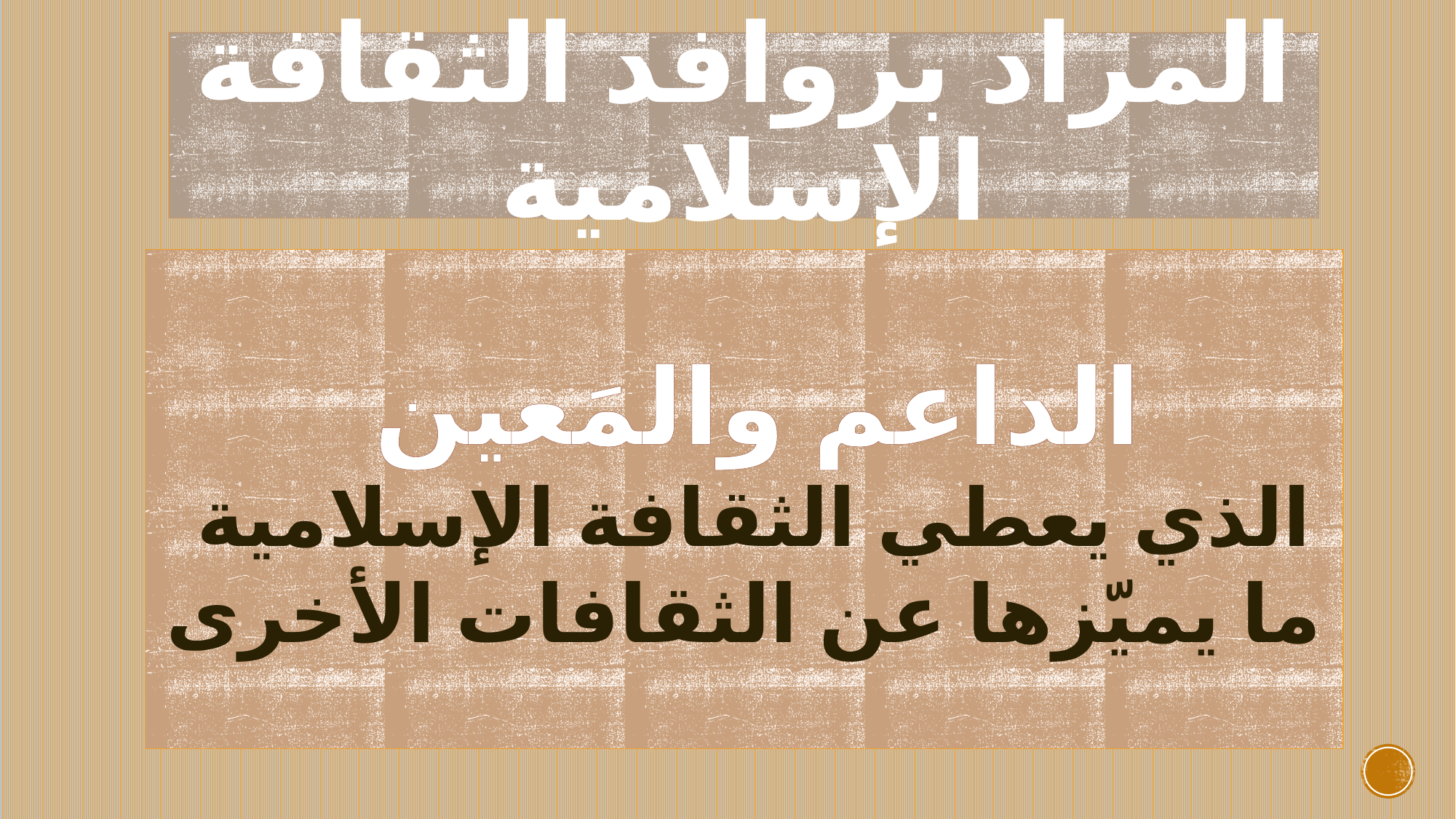

# المراد بروافد الثقافة الإسلامية

الداعم والمَعين
الذي يعطي الثقافة الإسلامية
ما يميّزها عن الثقافات الأخرى